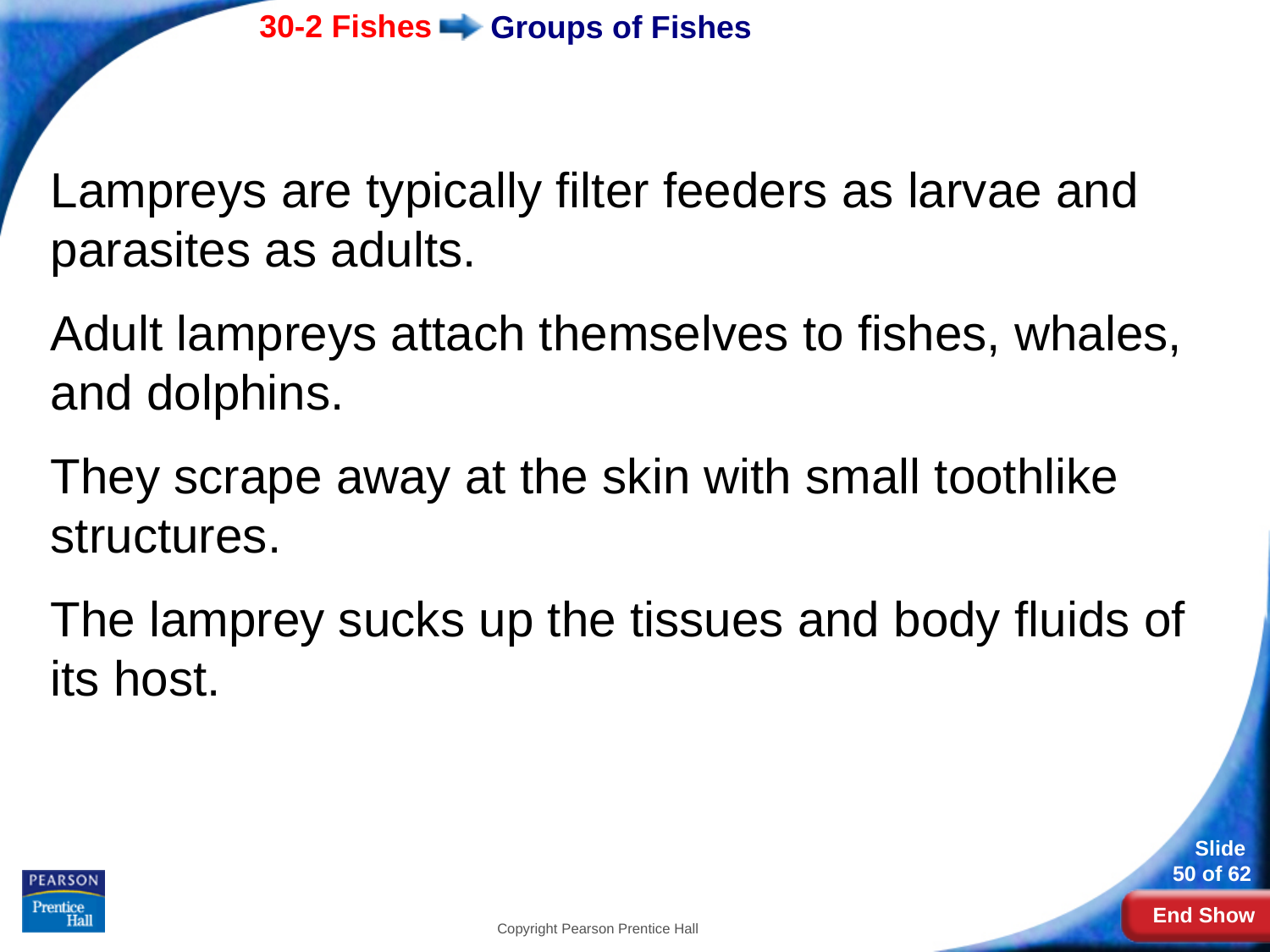

# Groups of Fishes
Lampreys are typically filter feeders as larvae and parasites as adults.
Adult lampreys attach themselves to fishes, whales, and dolphins.
They scrape away at the skin with small toothlike structures.
The lamprey sucks up the tissues and body fluids of its host.
Copyright Pearson Prentice Hall